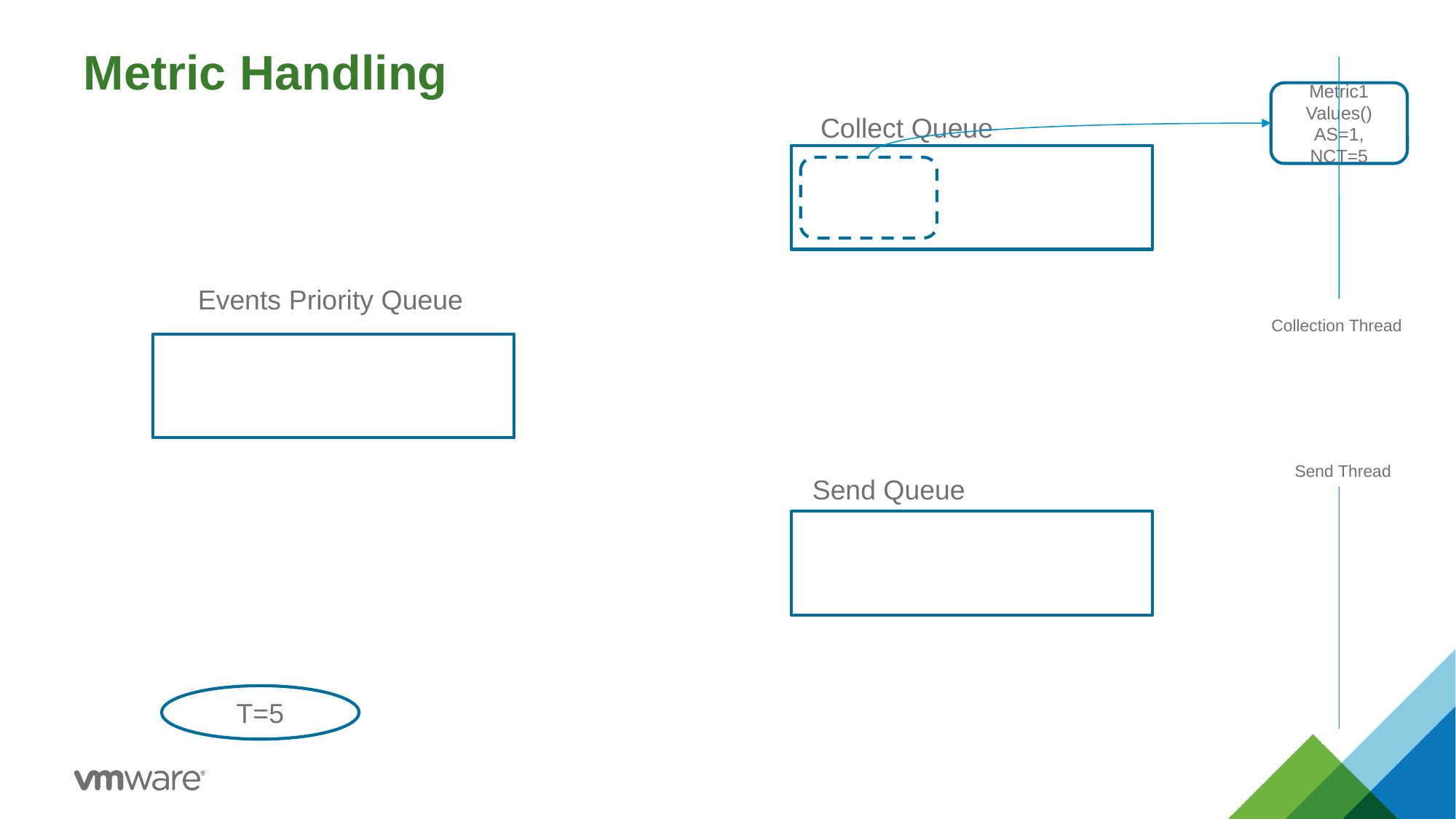

# Metric Handling
Metric1
Values()
AS=1, NCT=5
Collect Queue

Events Priority Queue
Collection Thread

Send Thread
Send Queue

T=5